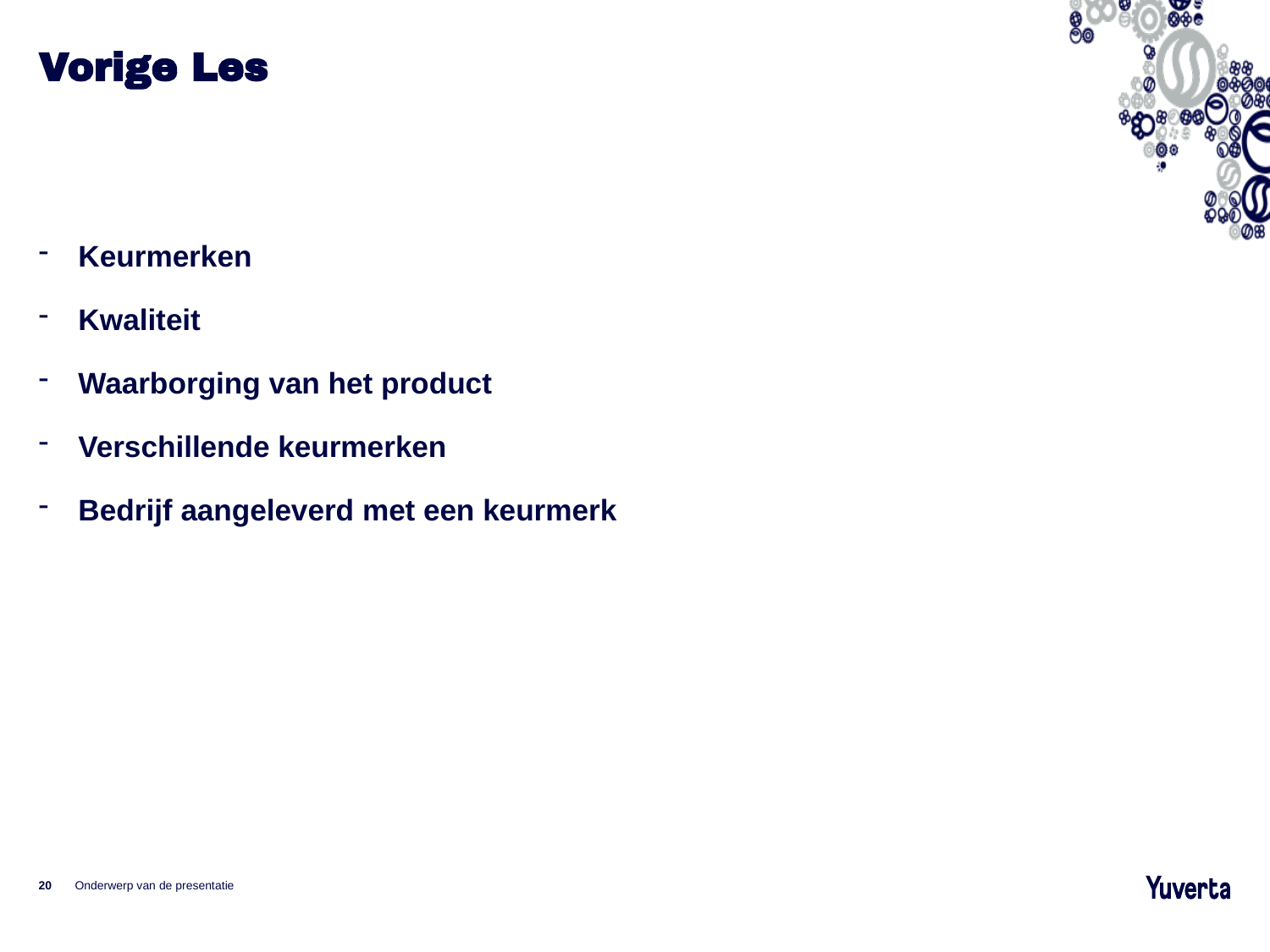

# Vorige Les
Keurmerken
Kwaliteit
Waarborging van het product
Verschillende keurmerken
Bedrijf aangeleverd met een keurmerk

20
Onderwerp van de presentatie
14-3-2024